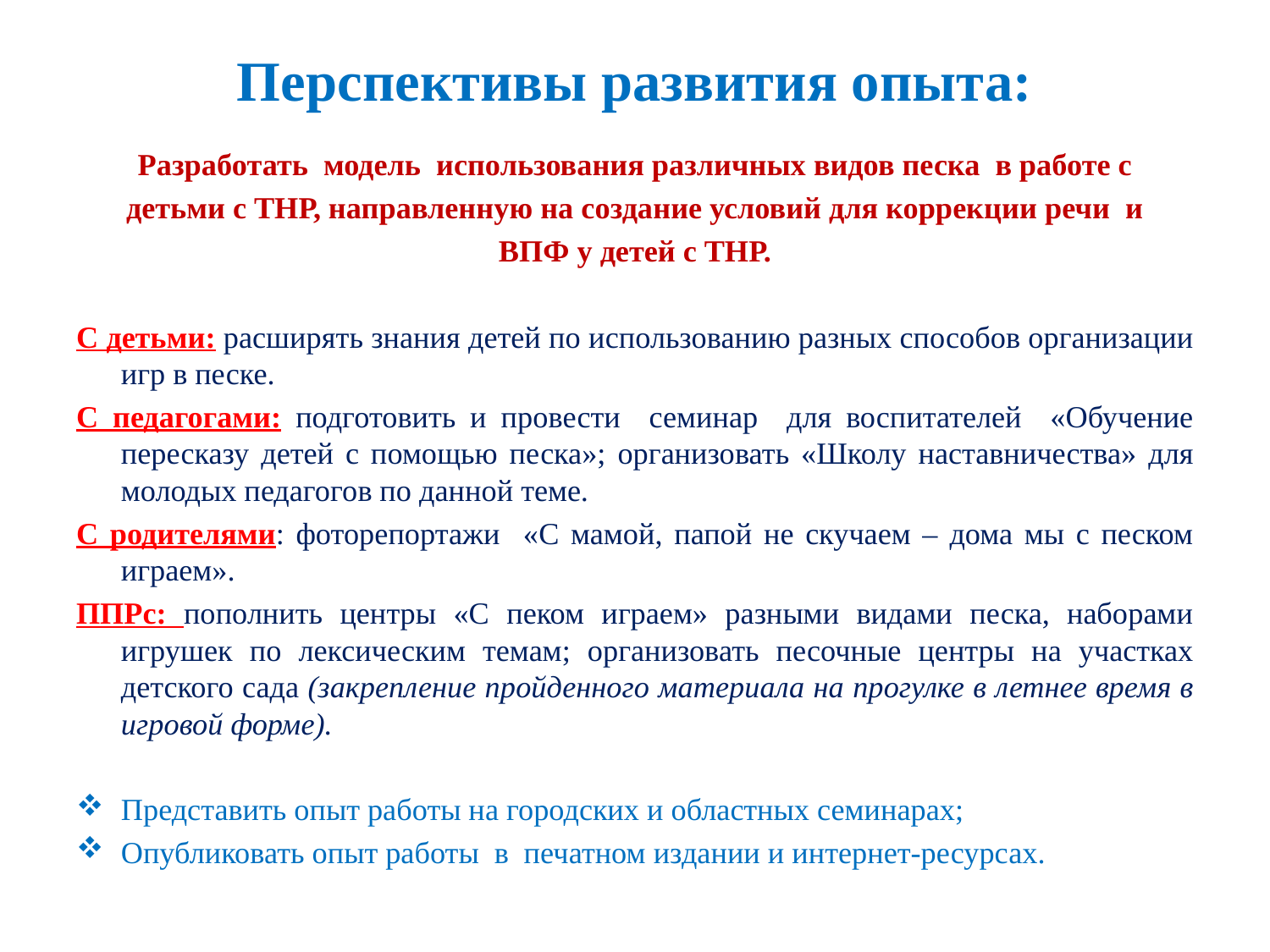

# Перспективы развития опыта:
Разработать  модель  использования различных видов песка  в работе с
детьми с ТНР, направленную на создание условий для коррекции речи  и
ВПФ у детей с ТНР.

С детьми: расширять знания детей по использованию разных способов организации игр в песке.
С педагогами: подготовить и провести  семинар  для воспитателей  «Обучение пересказу детей с помощью песка»; организовать «Школу наставничества» для молодых педагогов по данной теме.
С родителями: фоторепортажи  «С мамой, папой не скучаем – дома мы с песком играем».
ППРс: пополнить центры «С пеком играем» разными видами песка, наборами игрушек по лексическим темам; организовать песочные центры на участках детского сада (закрепление пройденного материала на прогулке в летнее время в игровой форме).

Представить опыт работы на городских и областных семинарах;
Опубликовать опыт работы  в  печатном издании и интернет-ресурсах.